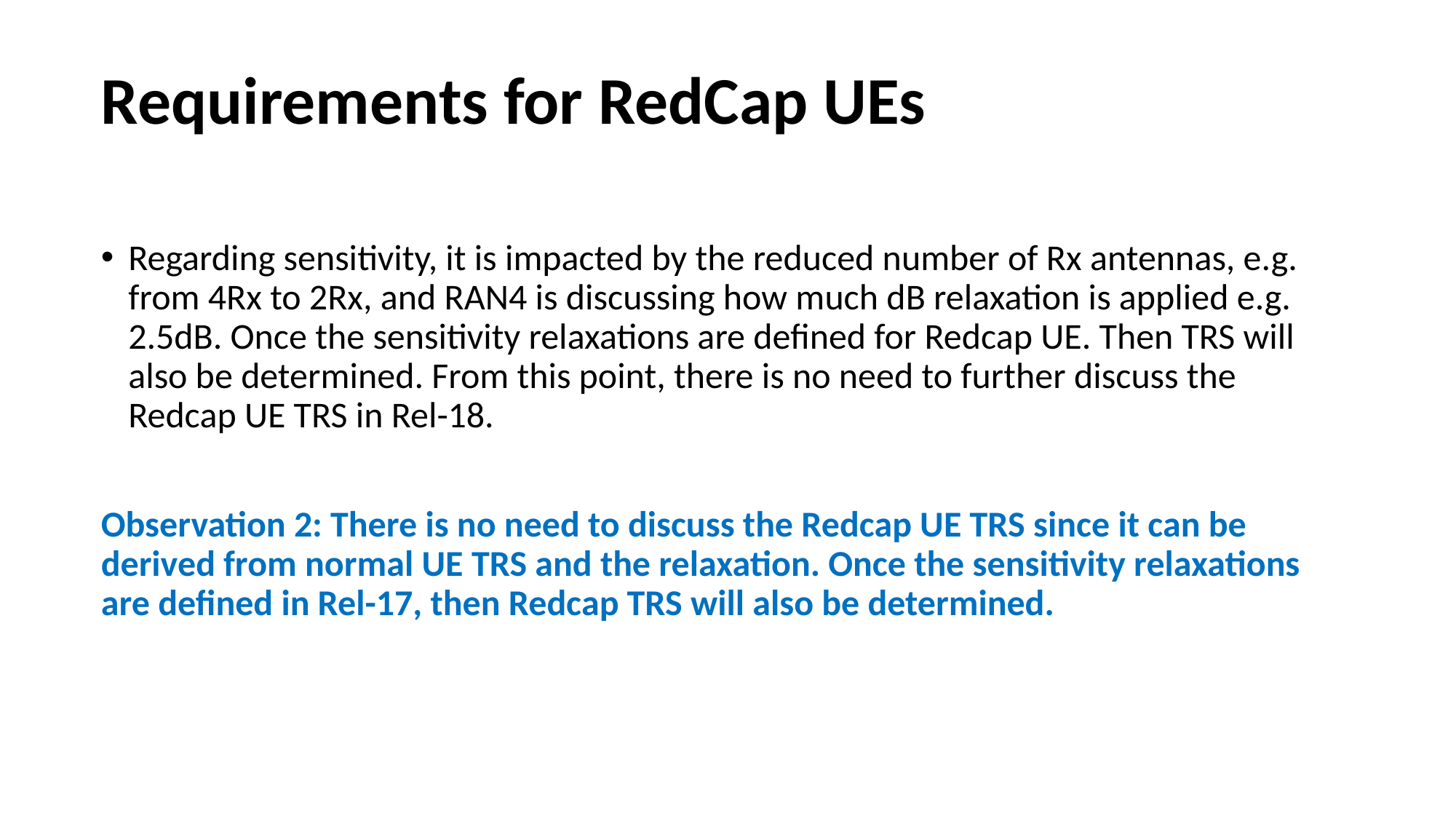

# Requirements for RedCap UEs
Regarding sensitivity, it is impacted by the reduced number of Rx antennas, e.g. from 4Rx to 2Rx, and RAN4 is discussing how much dB relaxation is applied e.g. 2.5dB. Once the sensitivity relaxations are defined for Redcap UE. Then TRS will also be determined. From this point, there is no need to further discuss the Redcap UE TRS in Rel-18.

Observation 2: There is no need to discuss the Redcap UE TRS since it can be derived from normal UE TRS and the relaxation. Once the sensitivity relaxations are defined in Rel-17, then Redcap TRS will also be determined.